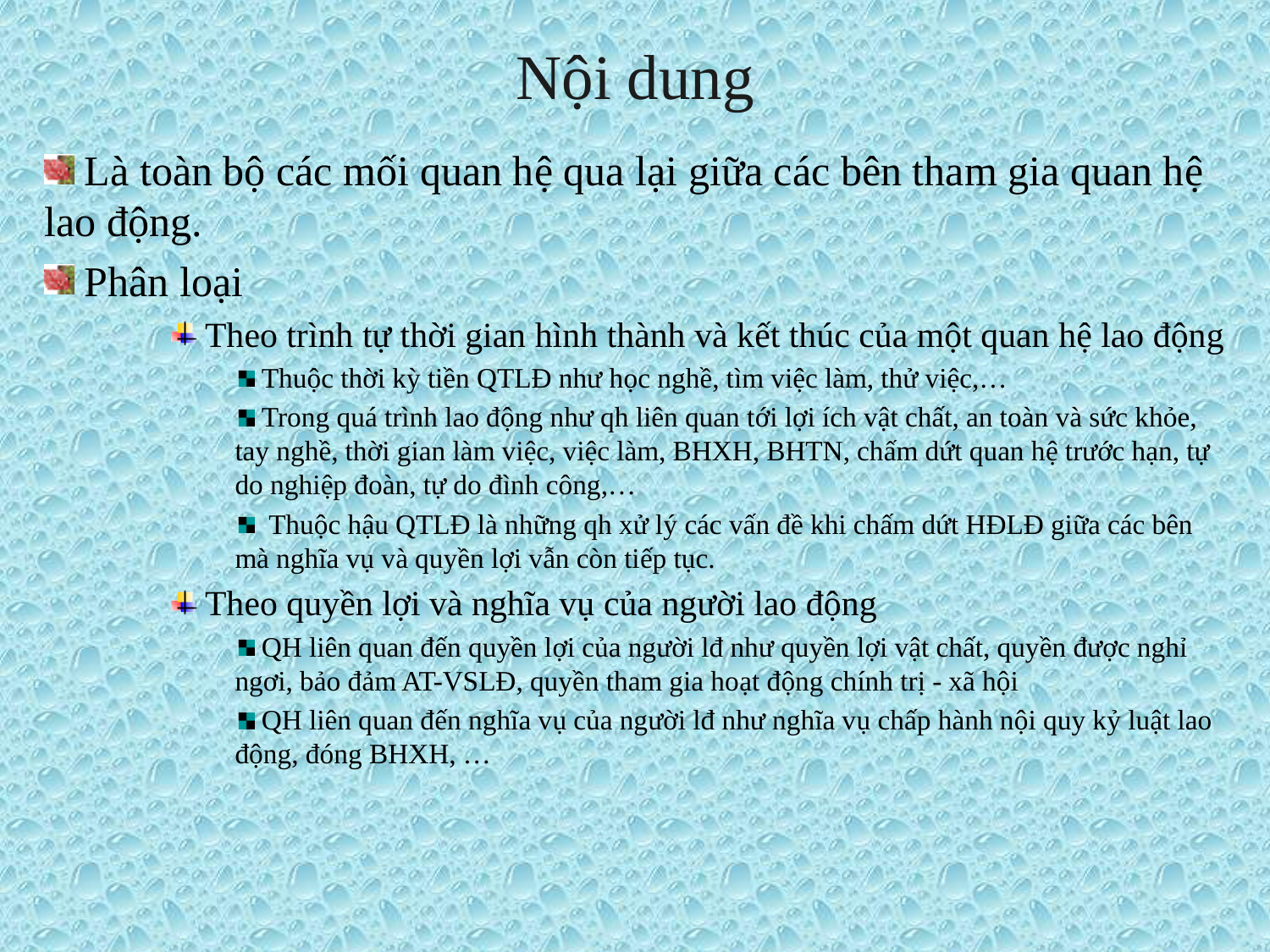

# Nội dung
 Là toàn bộ các mối quan hệ qua lại giữa các bên tham gia quan hệ lao động.
 Phân loại
 Theo trình tự thời gian hình thành và kết thúc của một quan hệ lao động
 Thuộc thời kỳ tiền QTLĐ như học nghề, tìm việc làm, thử việc,…
 Trong quá trình lao động như qh liên quan tới lợi ích vật chất, an toàn và sức khỏe, tay nghề, thời gian làm việc, việc làm, BHXH, BHTN, chấm dứt quan hệ trước hạn, tự do nghiệp đoàn, tự do đình công,…
  Thuộc hậu QTLĐ là những qh xử lý các vấn đề khi chấm dứt HĐLĐ giữa các bên mà nghĩa vụ và quyền lợi vẫn còn tiếp tục.
 Theo quyền lợi và nghĩa vụ của người lao động
 QH liên quan đến quyền lợi của người lđ như quyền lợi vật chất, quyền được nghỉ ngơi, bảo đảm AT-VSLĐ, quyền tham gia hoạt động chính trị - xã hội
 QH liên quan đến nghĩa vụ của người lđ như nghĩa vụ chấp hành nội quy kỷ luật lao động, đóng BHXH, …